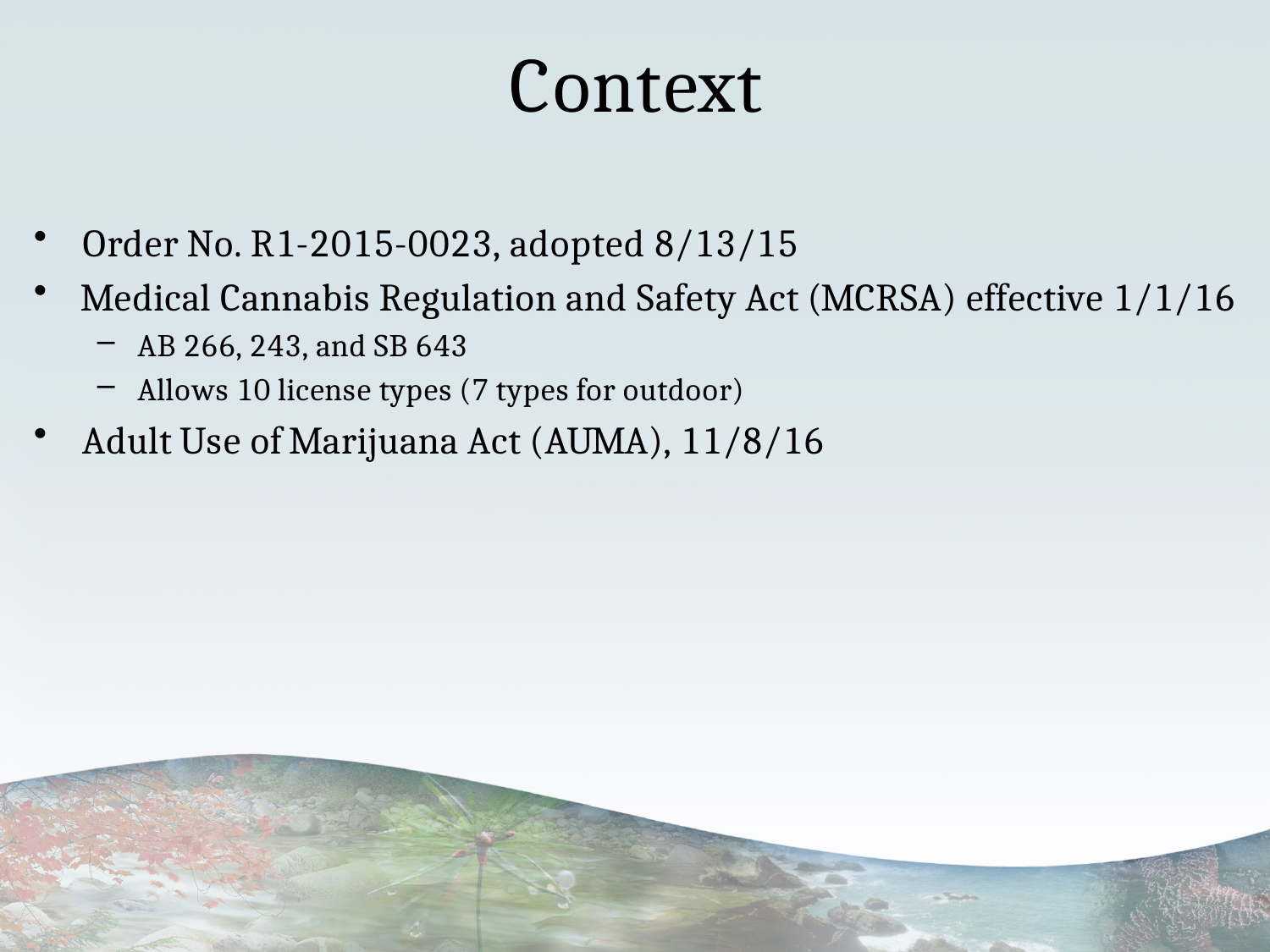

Context
Order No. R1-2015-0023, adopted 8/13/15
Medical Cannabis Regulation and Safety Act (MCRSA) effective 1/1/16
AB 266, 243, and SB 643
Allows 10 license types (7 types for outdoor)
Adult Use of Marijuana Act (AUMA), 11/8/16